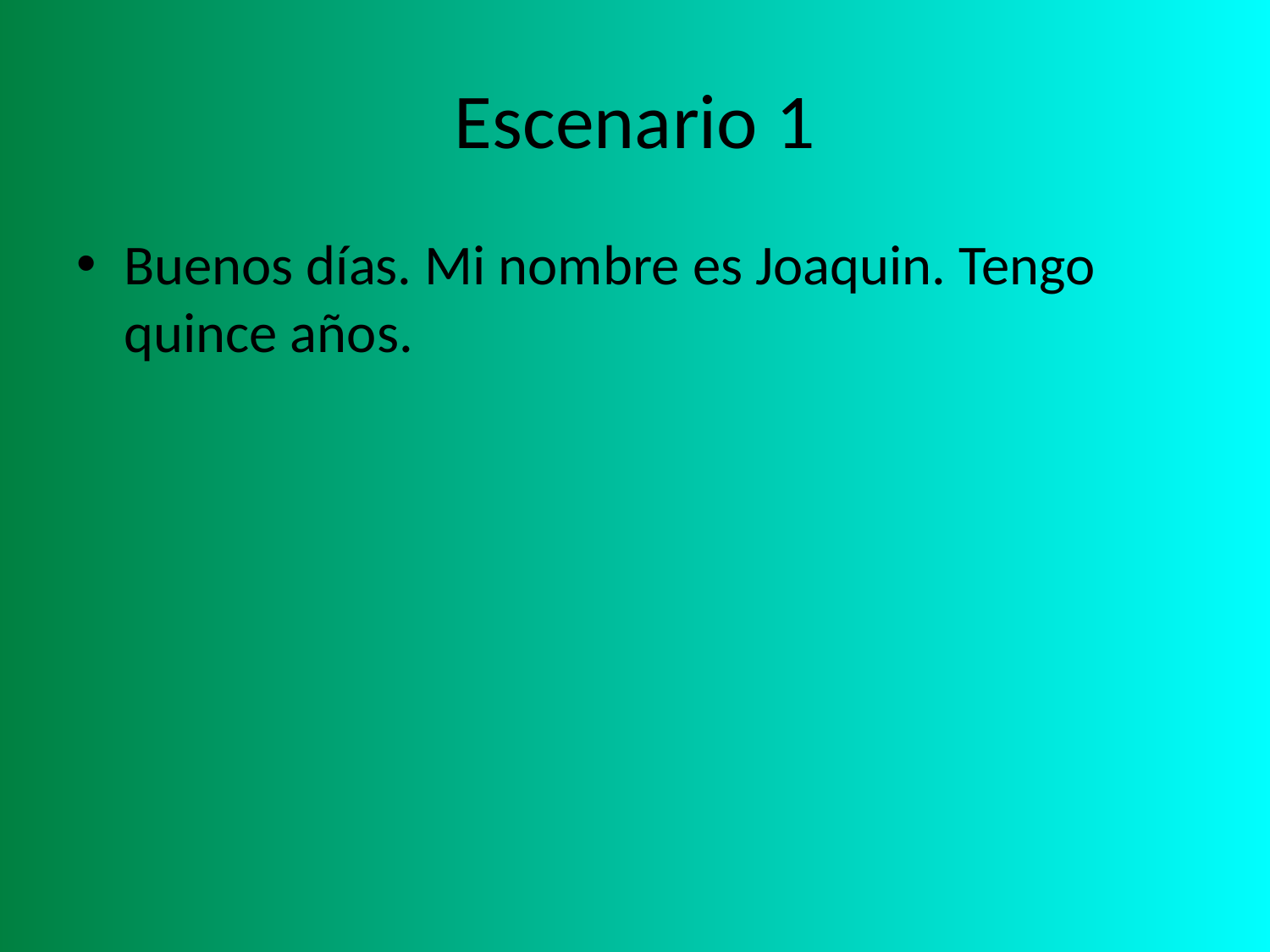

# Escenario 1
Buenos días. Mi nombre es Joaquin. Tengo quince años.